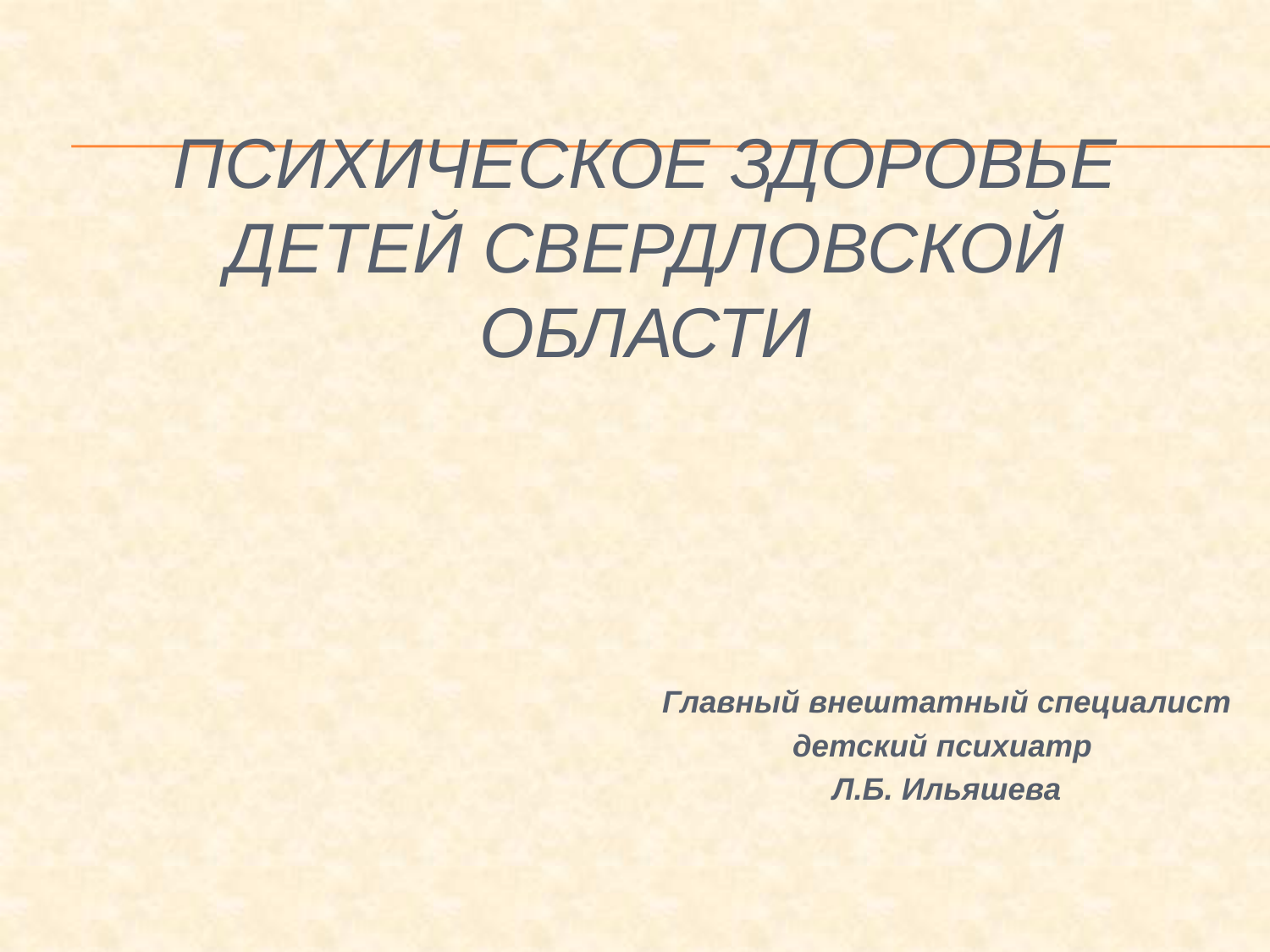

# Психическое здоровье детей Свердловской области
Главный внештатный специалист
детский психиатр
Л.Б. Ильяшева